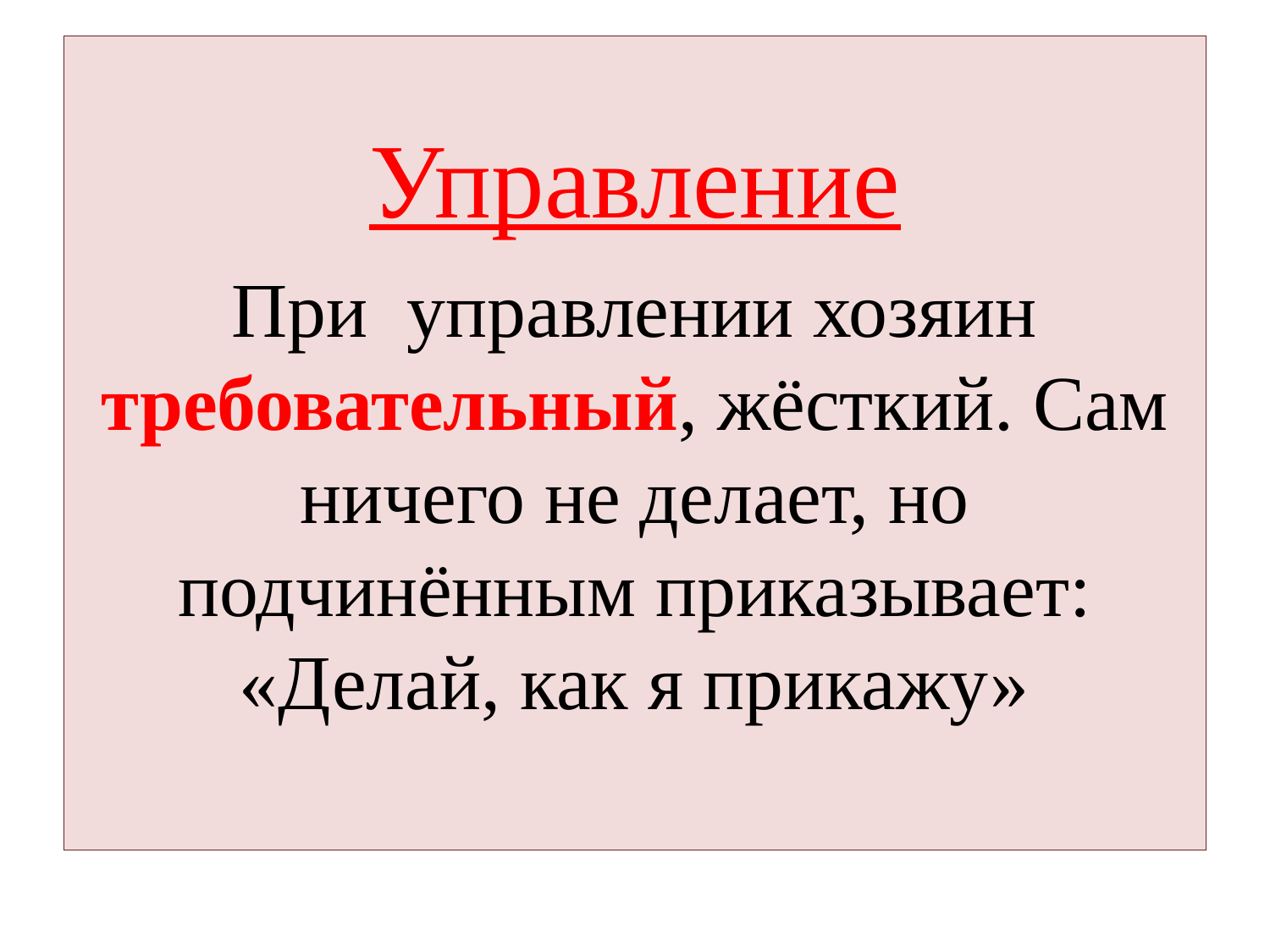

При  управлении хозяин требовательный, жёсткий. Сам ничего не делает, но подчинённым приказывает: «Делай, как я прикажу»
Управление